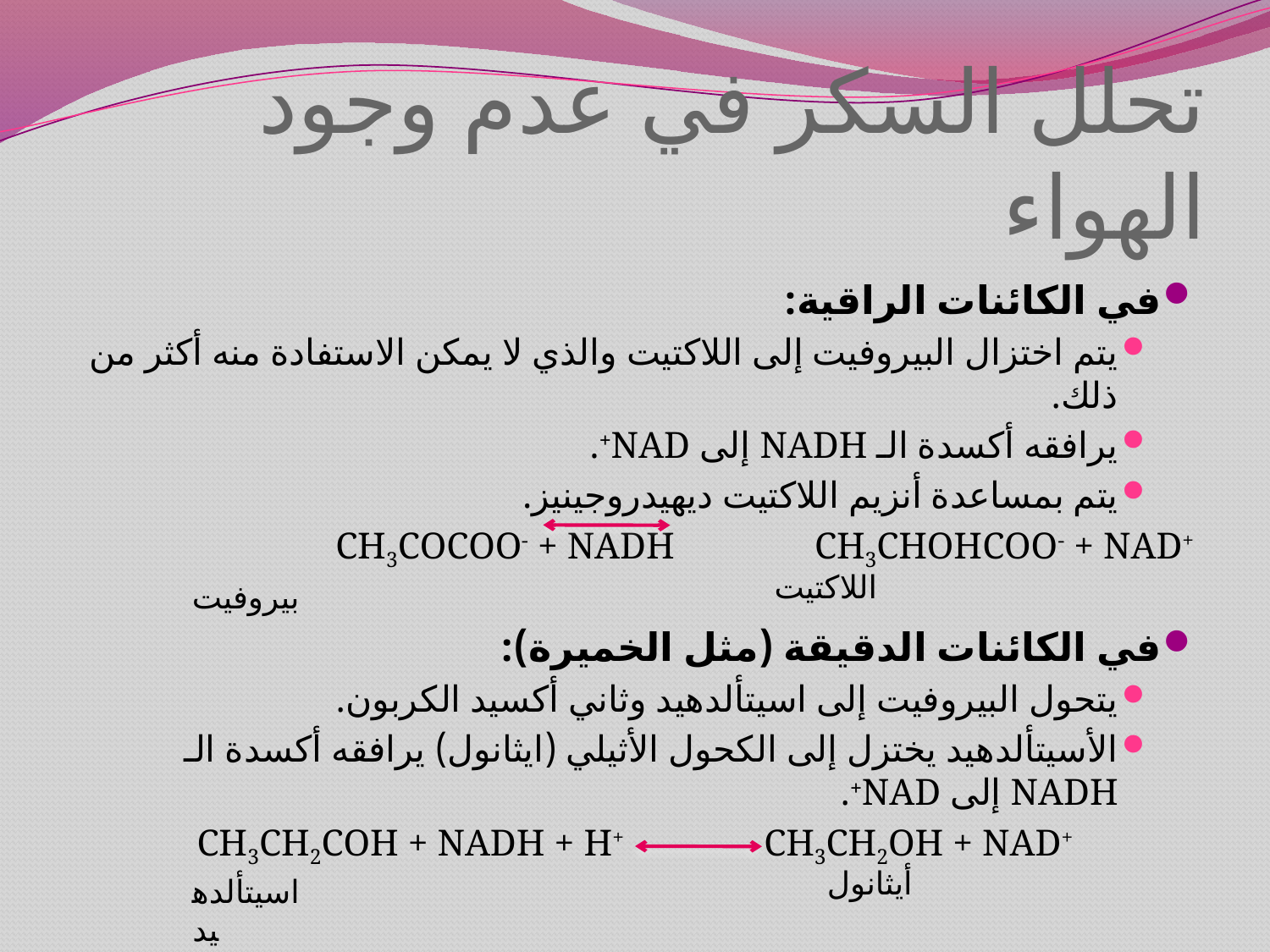

# تحلل السكر في عدم وجود الهواء
في الكائنات الراقية:
يتم اختزال البيروفيت إلى اللاكتيت والذي لا يمكن الاستفادة منه أكثر من ذلك.
يرافقه أكسدة الـ NADH إلى NAD+.
يتم بمساعدة أنزيم اللاكتيت ديهيدروجينيز.
CH3COCOO- + NADH               CH3CHOHCOO- + NAD+

في الكائنات الدقيقة (مثل الخميرة):
يتحول البيروفيت إلى اسيتألدهيد وثاني أكسيد الكربون.
الأسيتألدهيد يختزل إلى الكحول الأثيلي (ايثانول) يرافقه أكسدة الـ NADH إلى NAD+.
CH3CH2COH + NADH + H+               CH3CH2OH + NAD+

اللاكتيت
بيروفيت
أيثانول
اسيتألدهيد